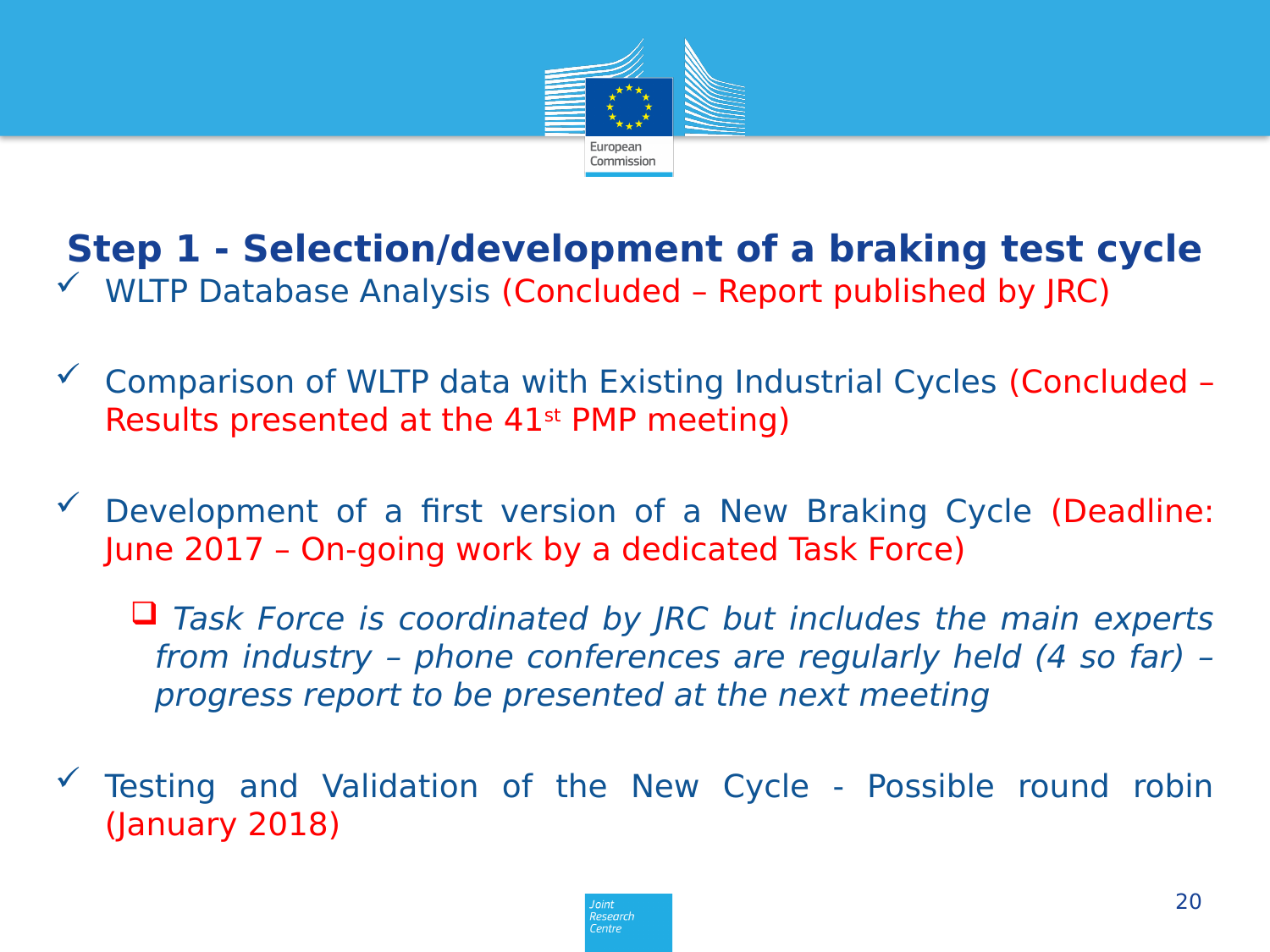

Step 1 - Selection/development of a braking test cycle
WLTP Database Analysis (Concluded – Report published by JRC)
Comparison of WLTP data with Existing Industrial Cycles (Concluded – Results presented at the 41st PMP meeting)
Development of a first version of a New Braking Cycle (Deadline: June 2017 – On-going work by a dedicated Task Force)
 Task Force is coordinated by JRC but includes the main experts from industry – phone conferences are regularly held (4 so far) – progress report to be presented at the next meeting
Testing and Validation of the New Cycle - Possible round robin (January 2018)